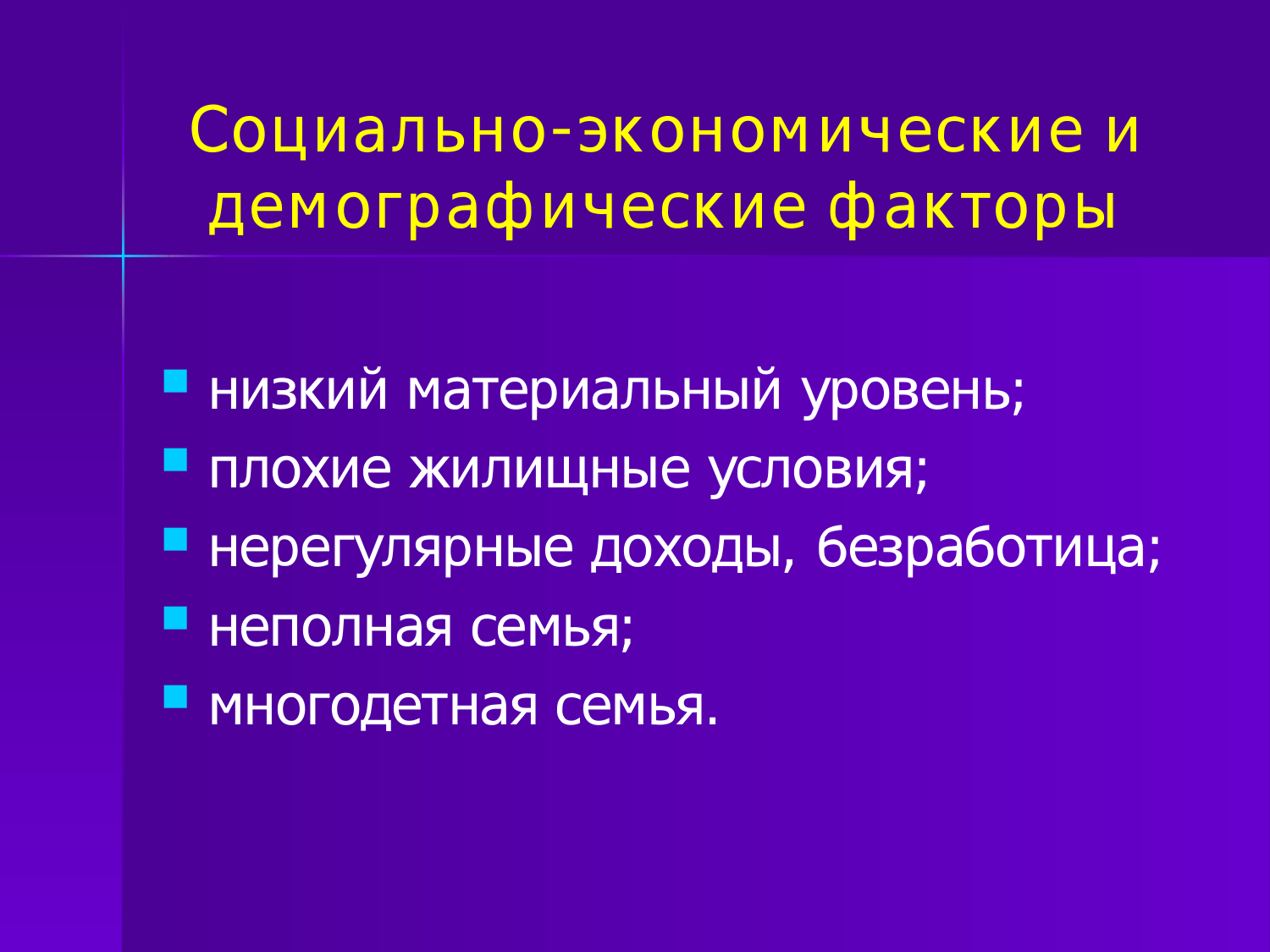

# Социально-экономические и демографические факторы
низкий материальный уровень;
плохие жилищные условия;
нерегулярные доходы, безработица;
неполная семья;
многодетная семья.